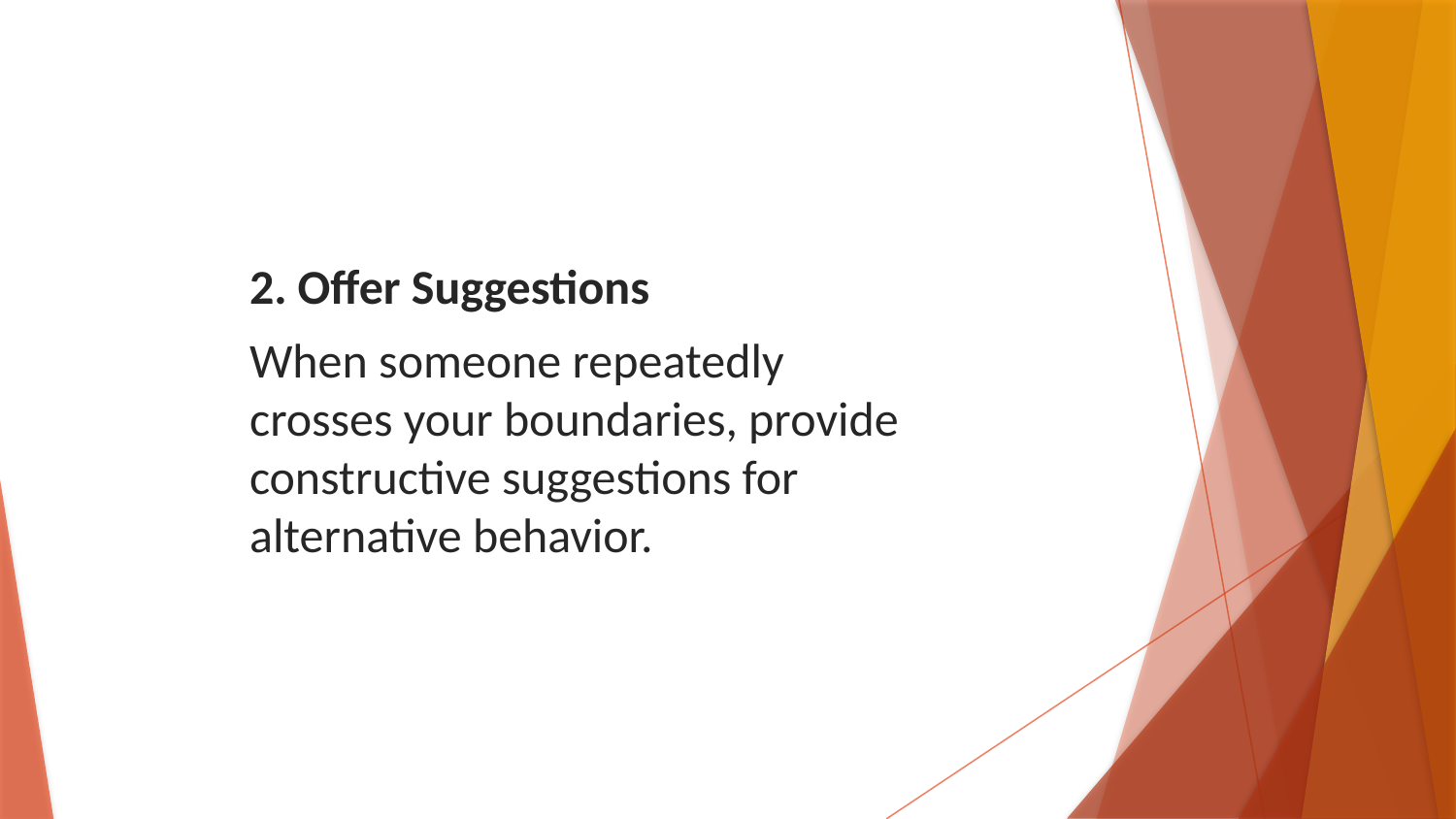

2. Offer Suggestions
When someone repeatedly crosses your boundaries, provide constructive suggestions for alternative behavior.